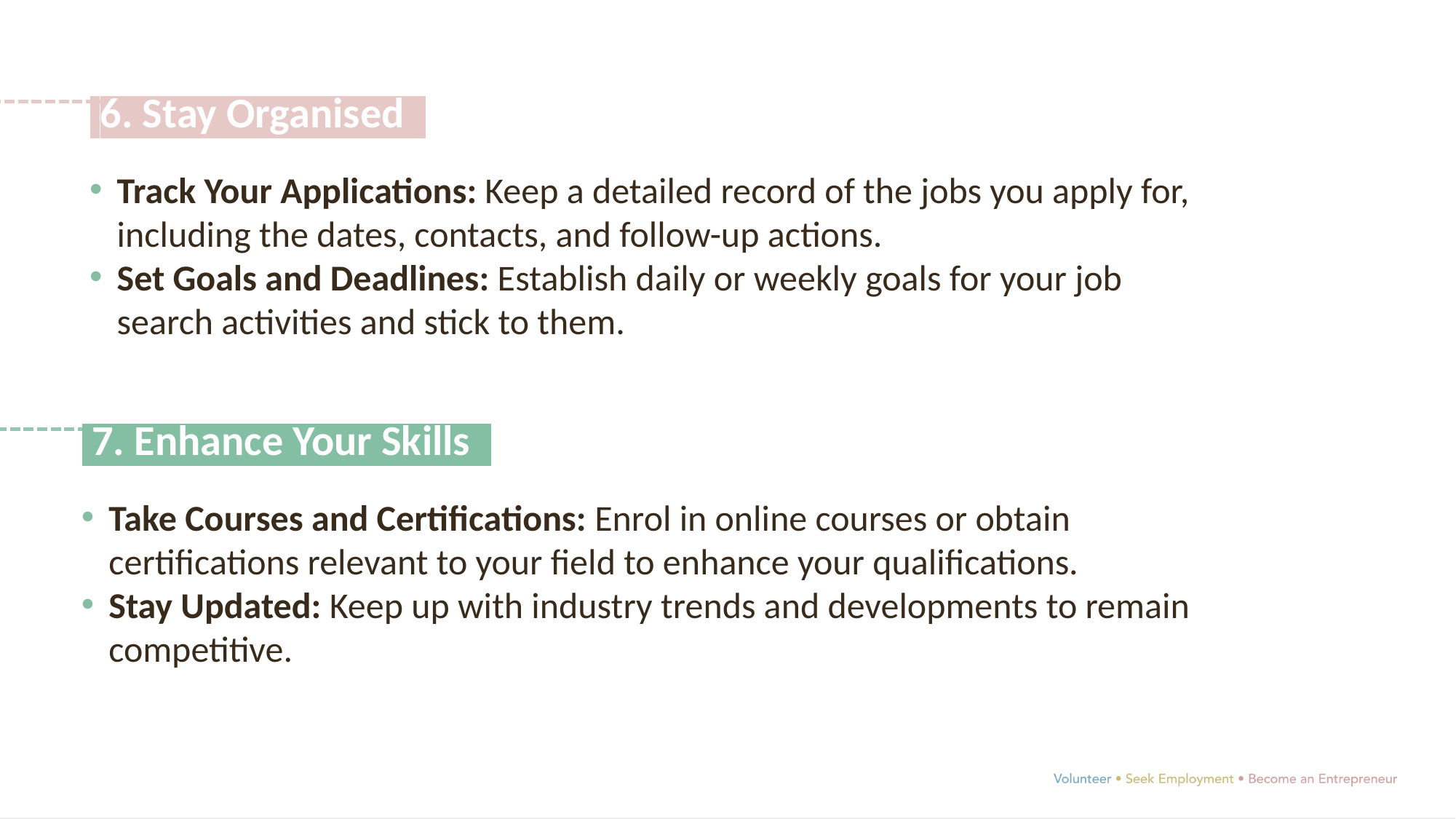

6. Stay Organised:
Track Your Applications: Keep a detailed record of the jobs you apply for, including the dates, contacts, and follow-up actions.
Set Goals and Deadlines: Establish daily or weekly goals for your job search activities and stick to them.

 7. Enhance Your Skills:
Take Courses and Certifications: Enrol in online courses or obtain certifications relevant to your field to enhance your qualifications.
Stay Updated: Keep up with industry trends and developments to remain competitive.